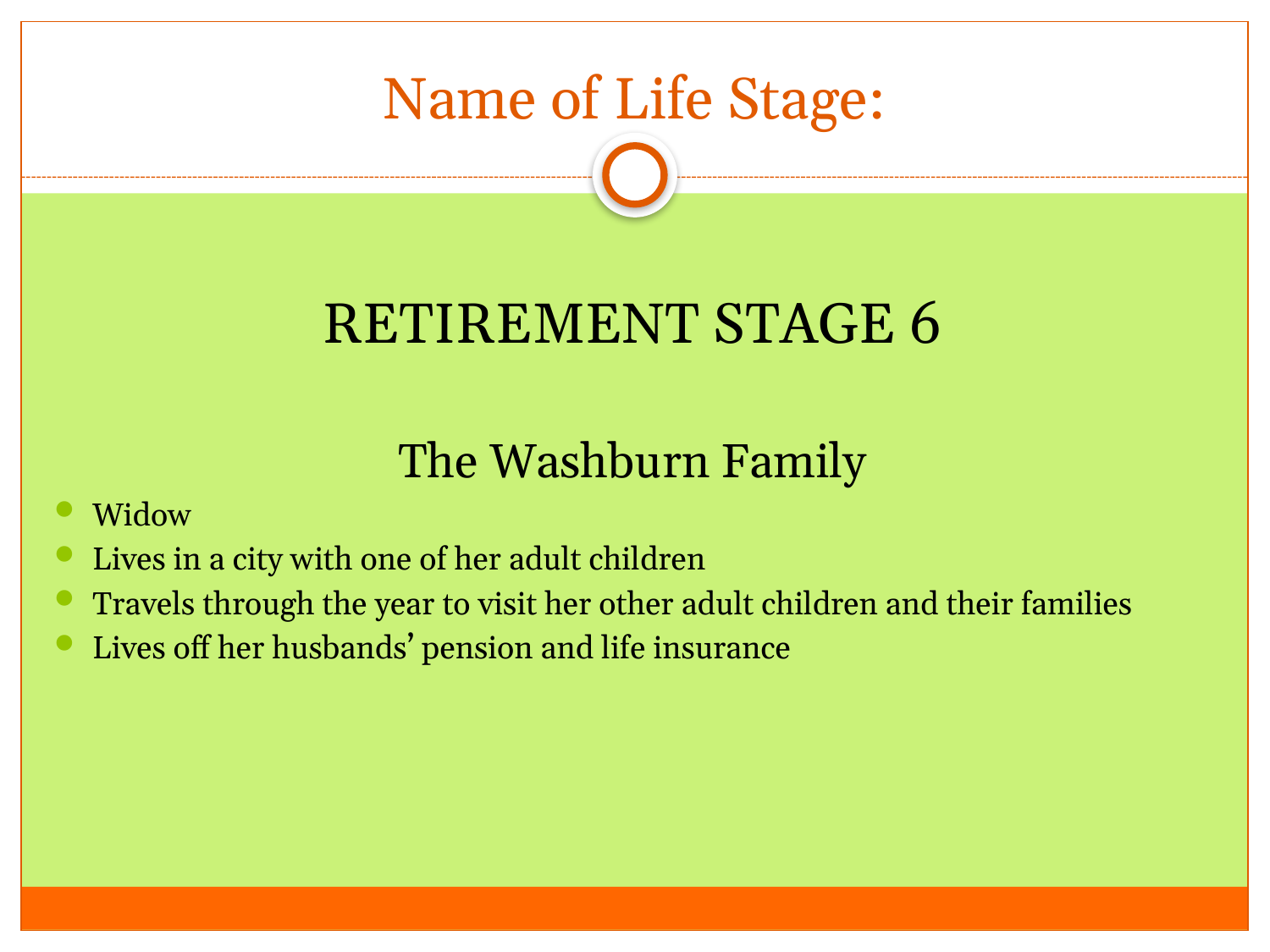

# Name of Life Stage:

RETIREMENT STAGE 6

The Washburn Family
Widow
Lives in a city with one of her adult children
Travels through the year to visit her other adult children and their families
Lives off her husbands’ pension and life insurance